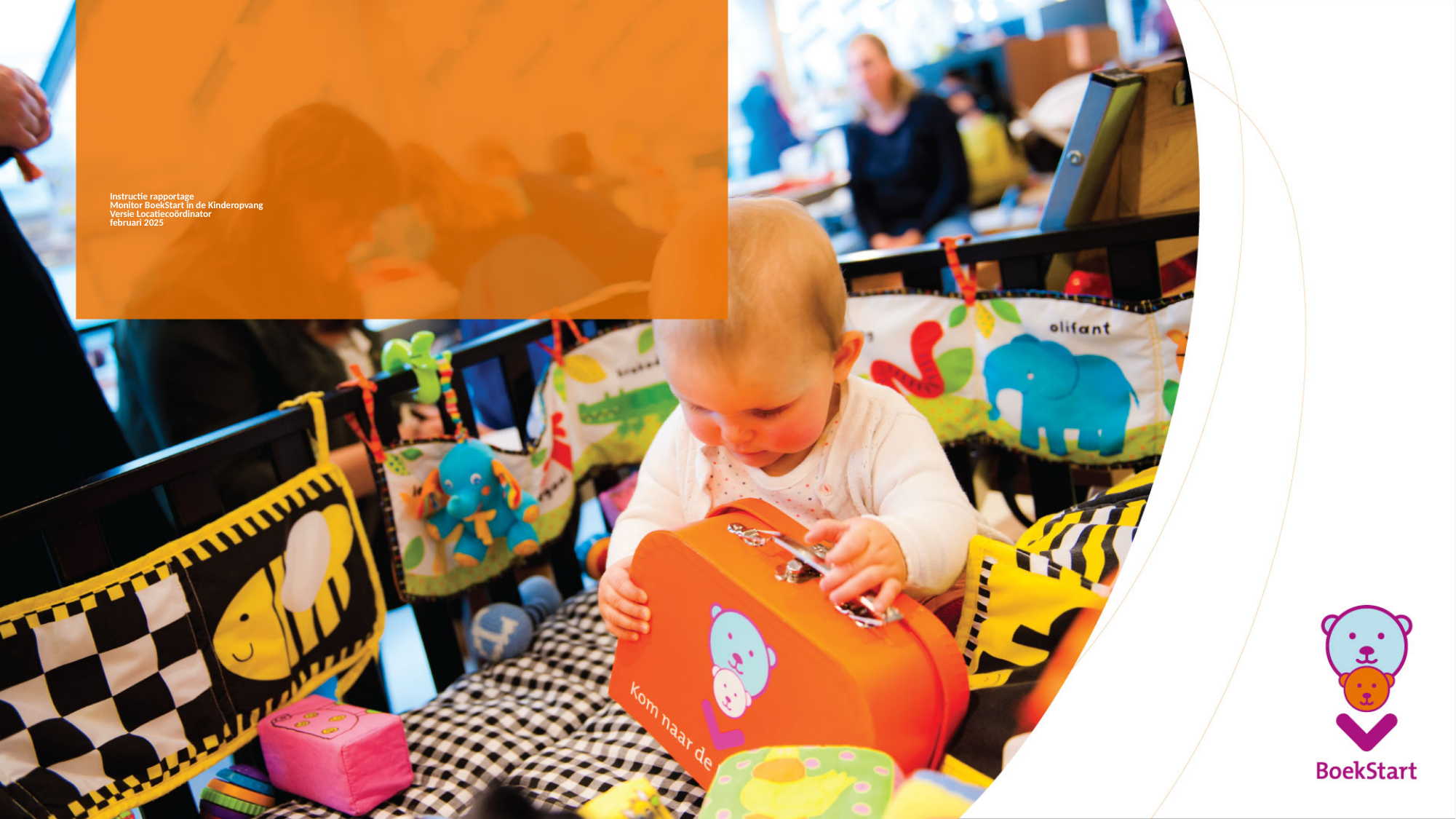

# Instructie rapportage Monitor BoekStart in de Kinderopvang Versie Locatiecoördinator februari 2025